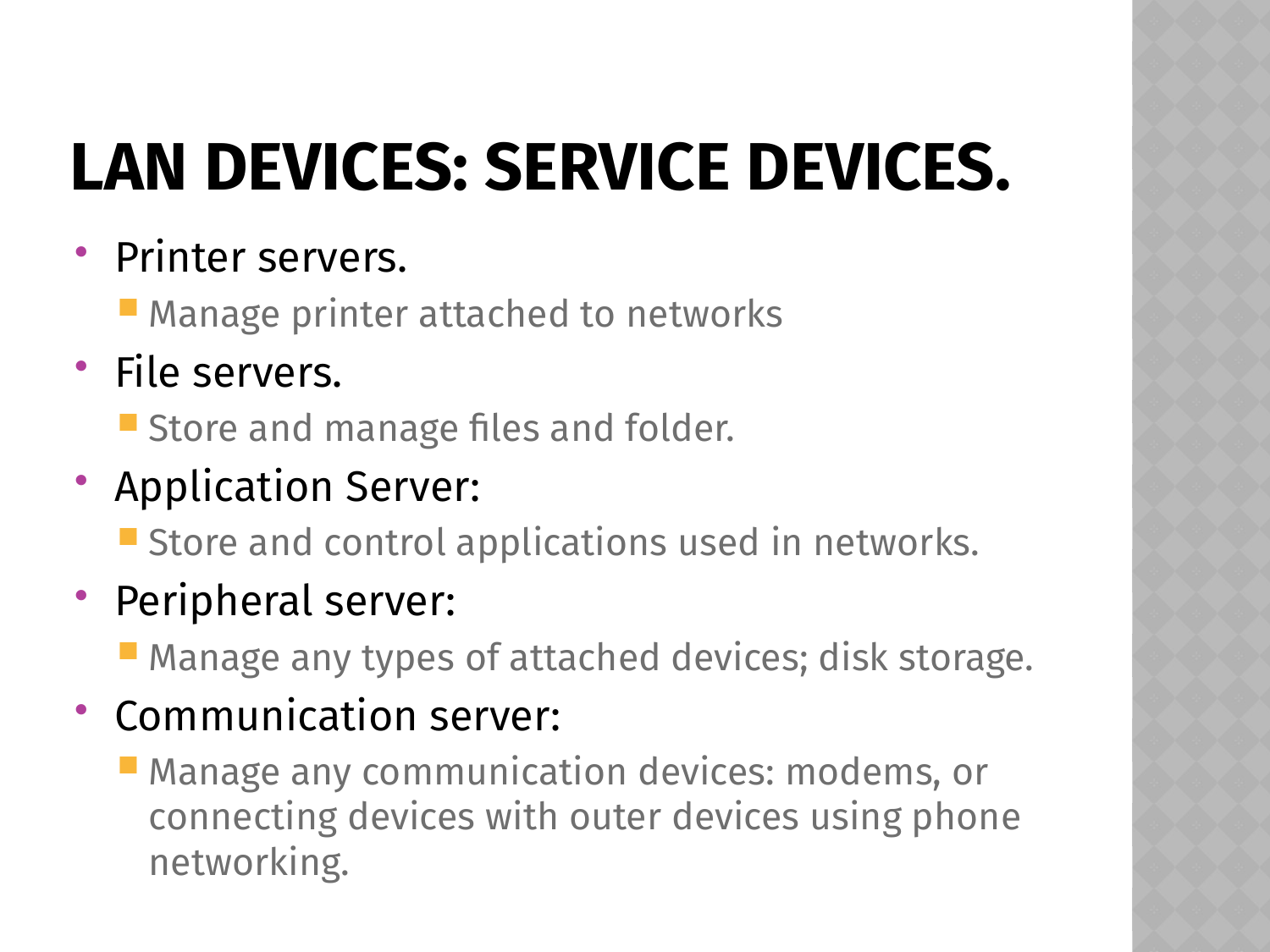

# LAN devices: Service devices.
Printer servers.
Manage printer attached to networks
File servers.
Store and manage files and folder.
Application Server:
Store and control applications used in networks.
Peripheral server:
Manage any types of attached devices; disk storage.
Communication server:
Manage any communication devices: modems, or connecting devices with outer devices using phone networking.